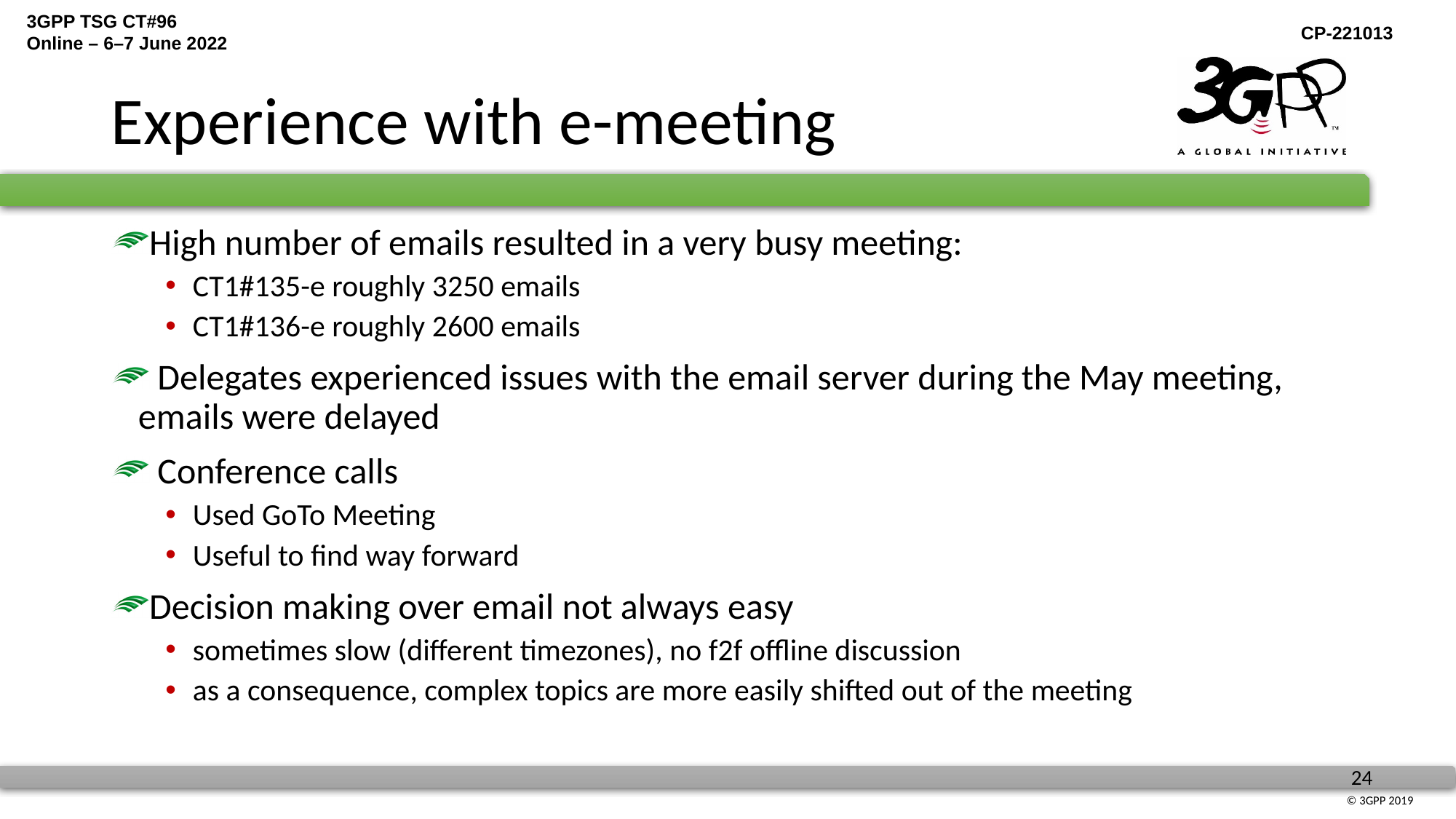

# Experience with e-meeting
High number of emails resulted in a very busy meeting:
CT1#135-e roughly 3250 emails
CT1#136-e roughly 2600 emails
 Delegates experienced issues with the email server during the May meeting, emails were delayed
 Conference calls
Used GoTo Meeting
Useful to find way forward
Decision making over email not always easy
sometimes slow (different timezones), no f2f offline discussion
as a consequence, complex topics are more easily shifted out of the meeting